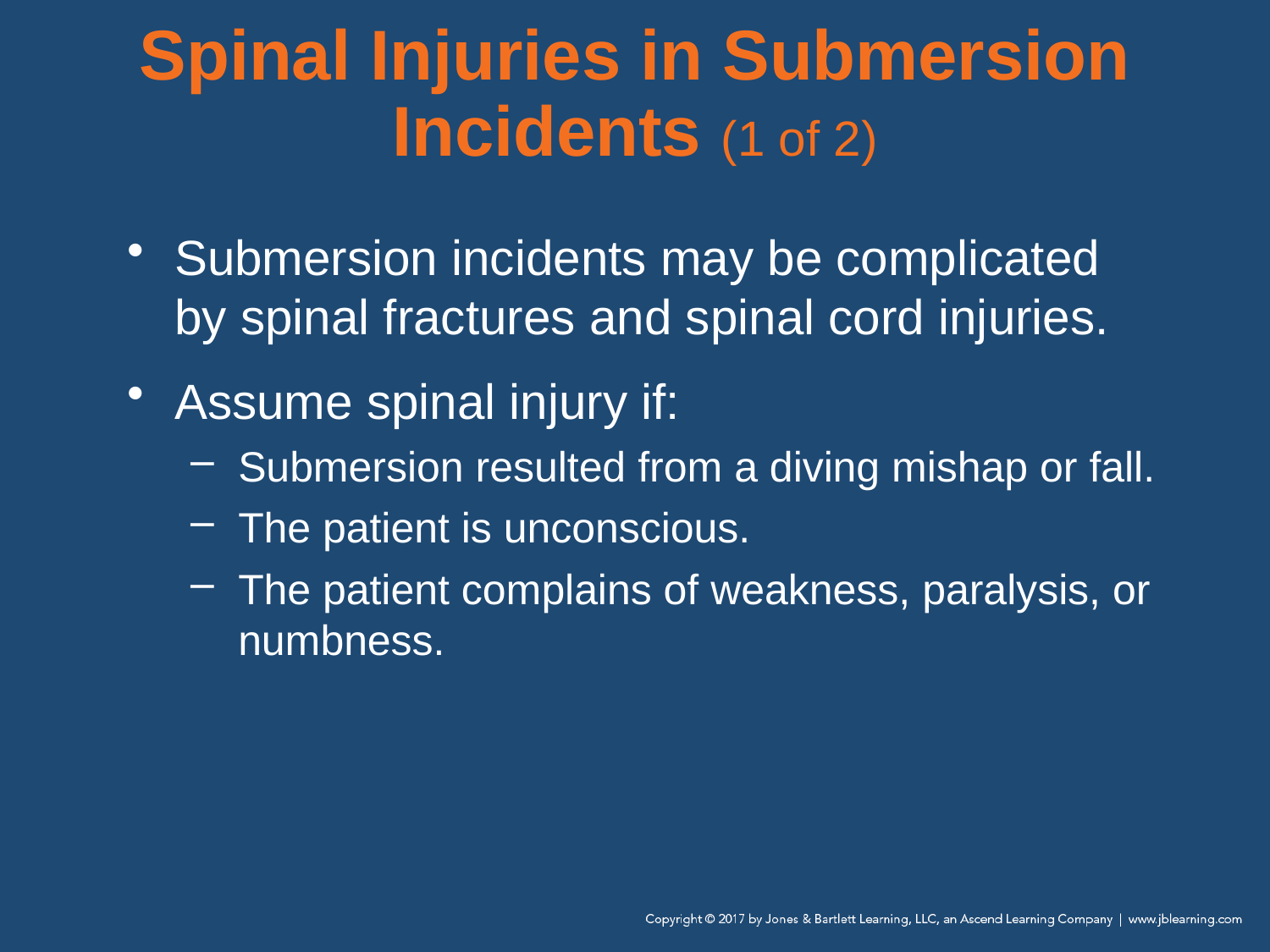

# Spinal Injuries in Submersion Incidents (1 of 2)
Submersion incidents may be complicated by spinal fractures and spinal cord injuries.
Assume spinal injury if:
Submersion resulted from a diving mishap or fall.
The patient is unconscious.
The patient complains of weakness, paralysis, or numbness.